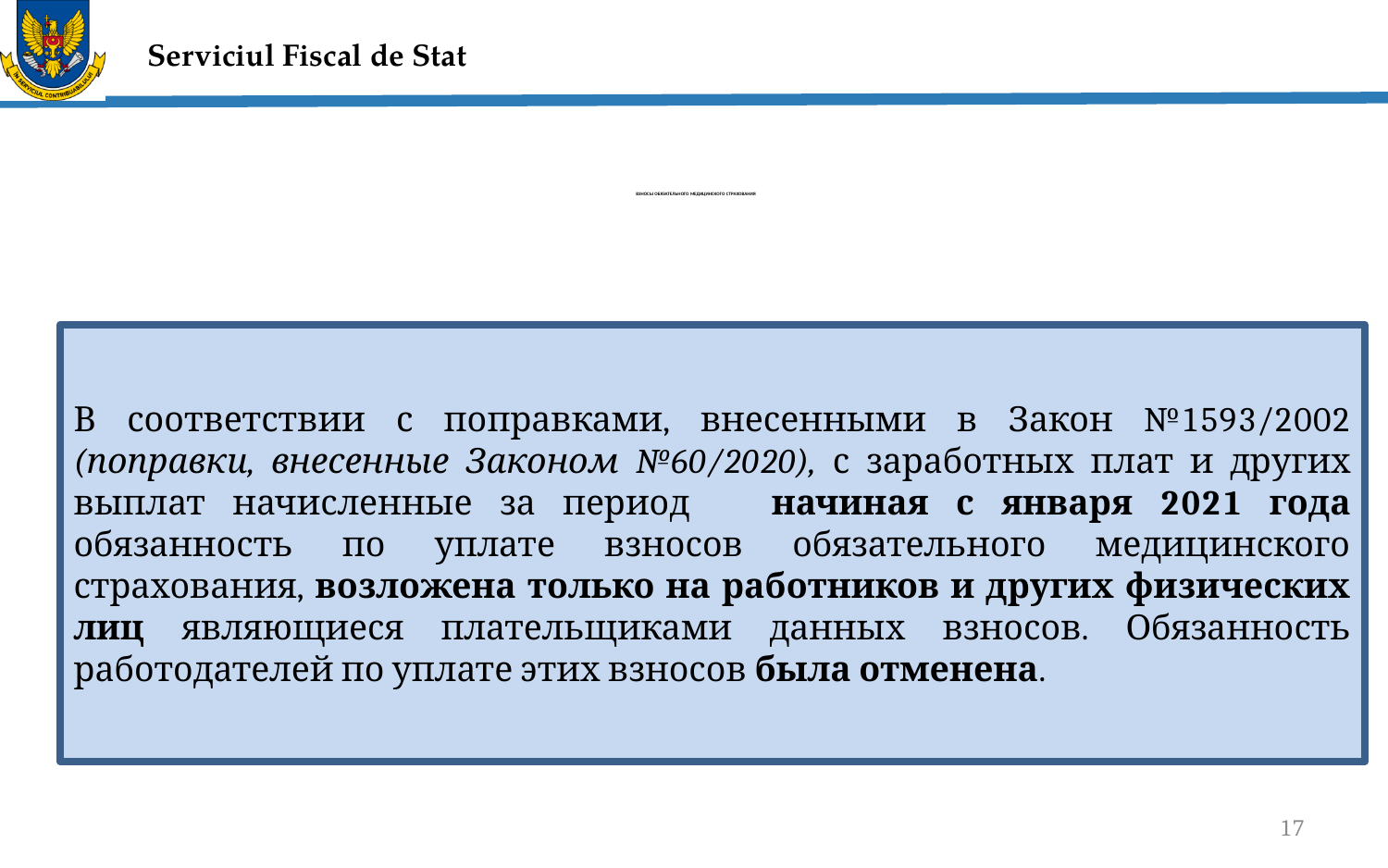

# ВЗНОСЫ ОБЯЗАТЕЛЬНОГО МЕДИЦИНСКОГО СТРАХОВАНИЯ
В соответствии с поправками, внесенными в Закон №1593/2002 (поправки, внесенные Законом №60/2020), с заработных плат и других выплат начисленные за период   начиная с января 2021 года обязанность по уплате взносов обязательного медицинского страхования, возложена только на работников и других физических лиц являющиеся плательщиками данных взносов. Обязанность работодателей по уплате этих взносов была отменена.
17